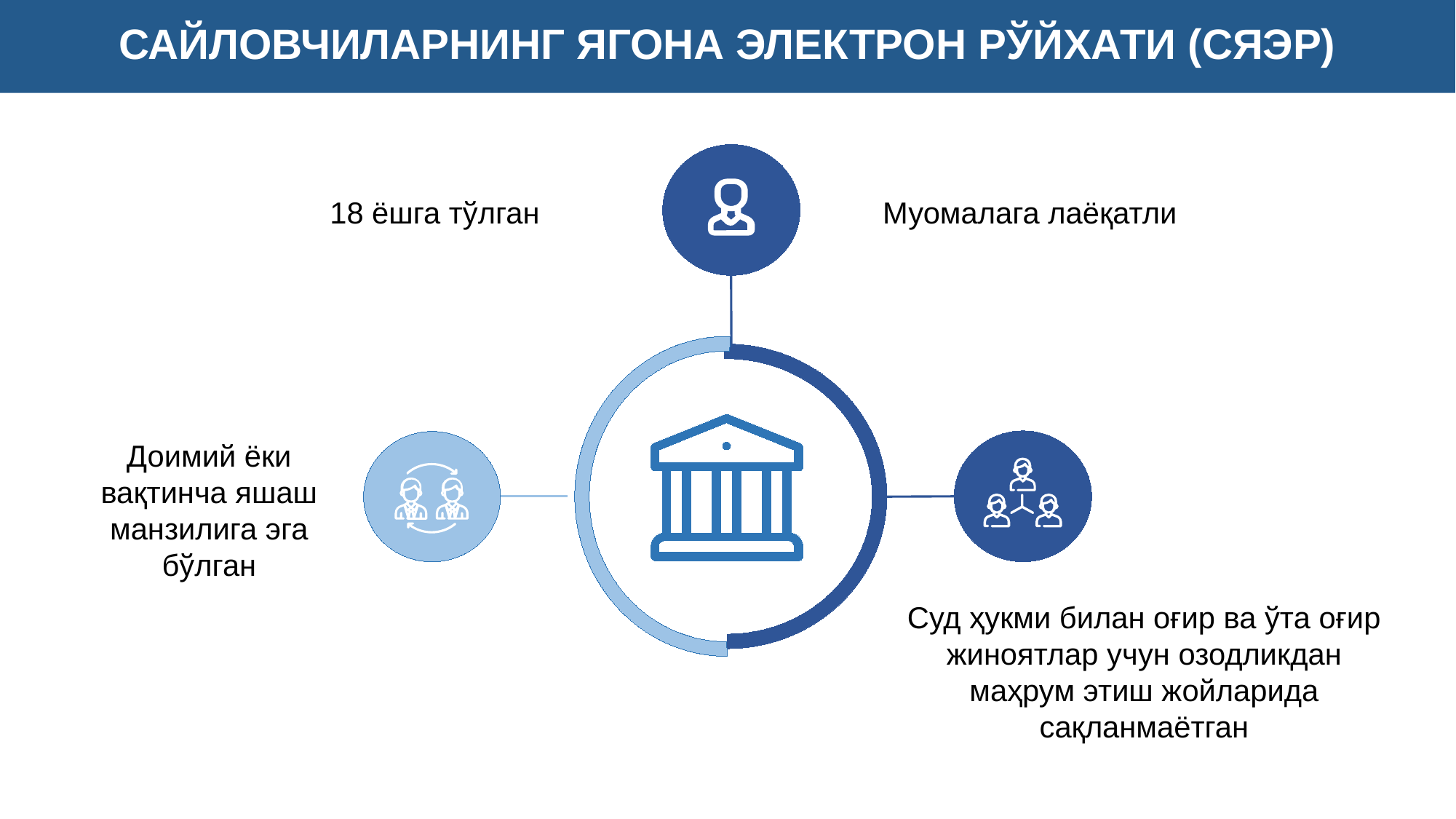

САЙЛОВЧИЛАРНИНГ ЯГОНА ЭЛЕКТРОН РЎЙХАТИ (СЯЭР)

                                 18 ёшга тўлган                                         Муомалага лаёқатли
Доимий ёки вақтинча яшаш манзилига эга бўлган
Суд ҳукми билан оғир ва ўта оғир жиноятлар учун озодликдан маҳрум этиш жойларида сақланмаётган